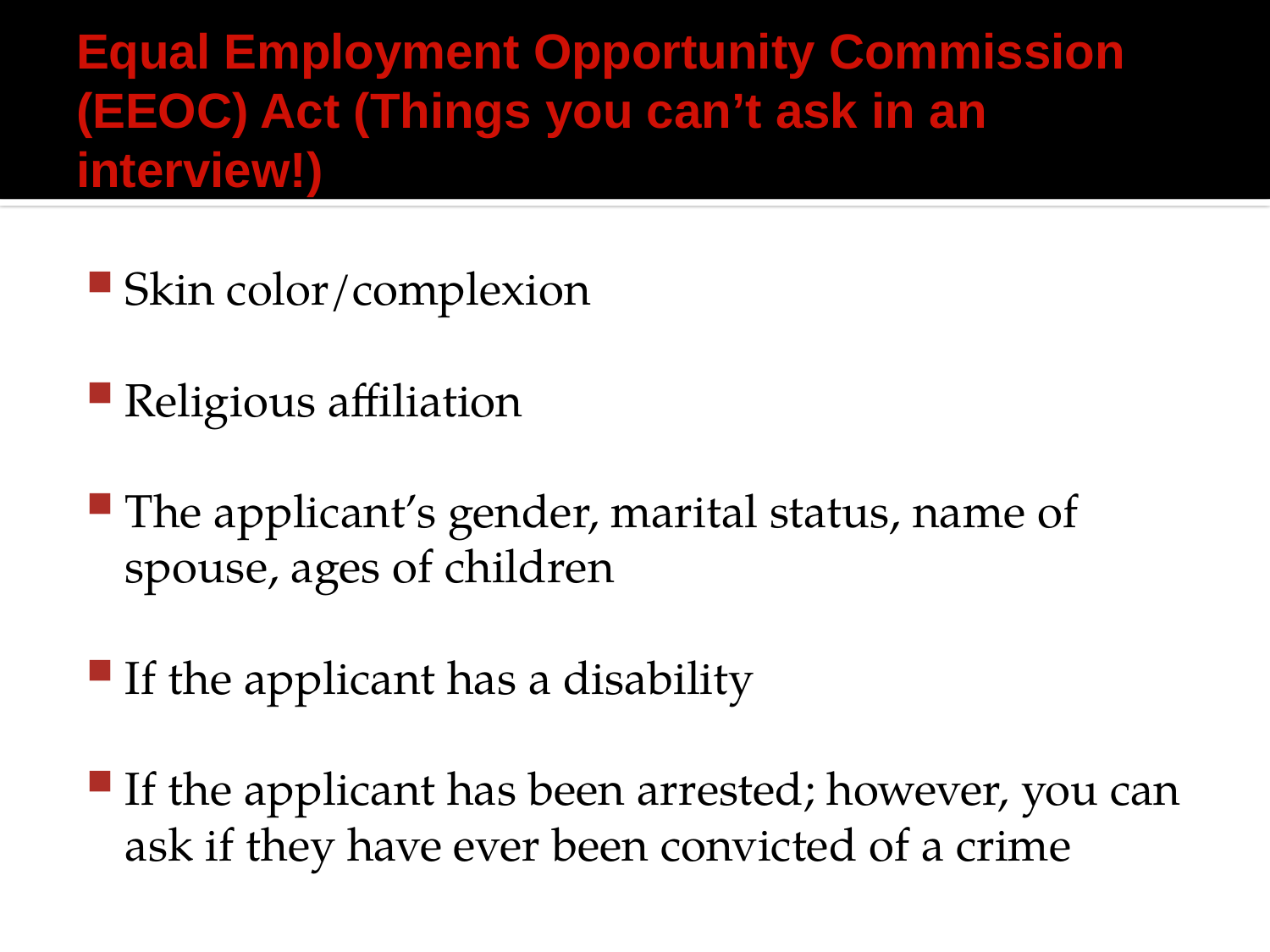

# Equal Employment Opportunity Commission (EEOC) Act (Things you can’t ask in an interview!)
Skin color/complexion

Religious affiliation

The applicant’s gender, marital status, name of spouse, ages of children

If the applicant has a disability

If the applicant has been arrested; however, you can ask if they have ever been convicted of a crime